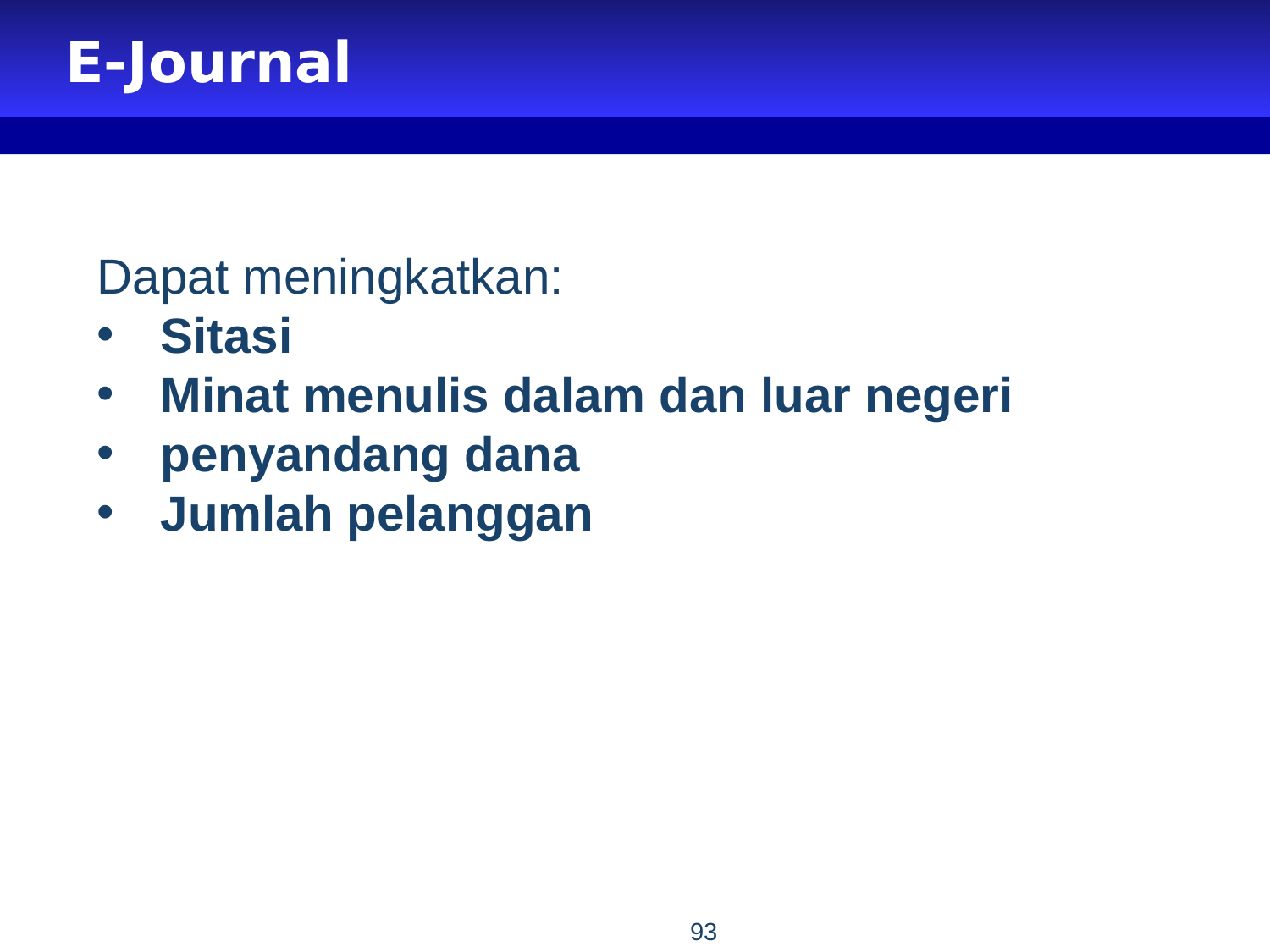

# E-Journal
Dapat meningkatkan:
Sitasi
Minat menulis dalam dan luar negeri
penyandang dana
Jumlah pelanggan
93